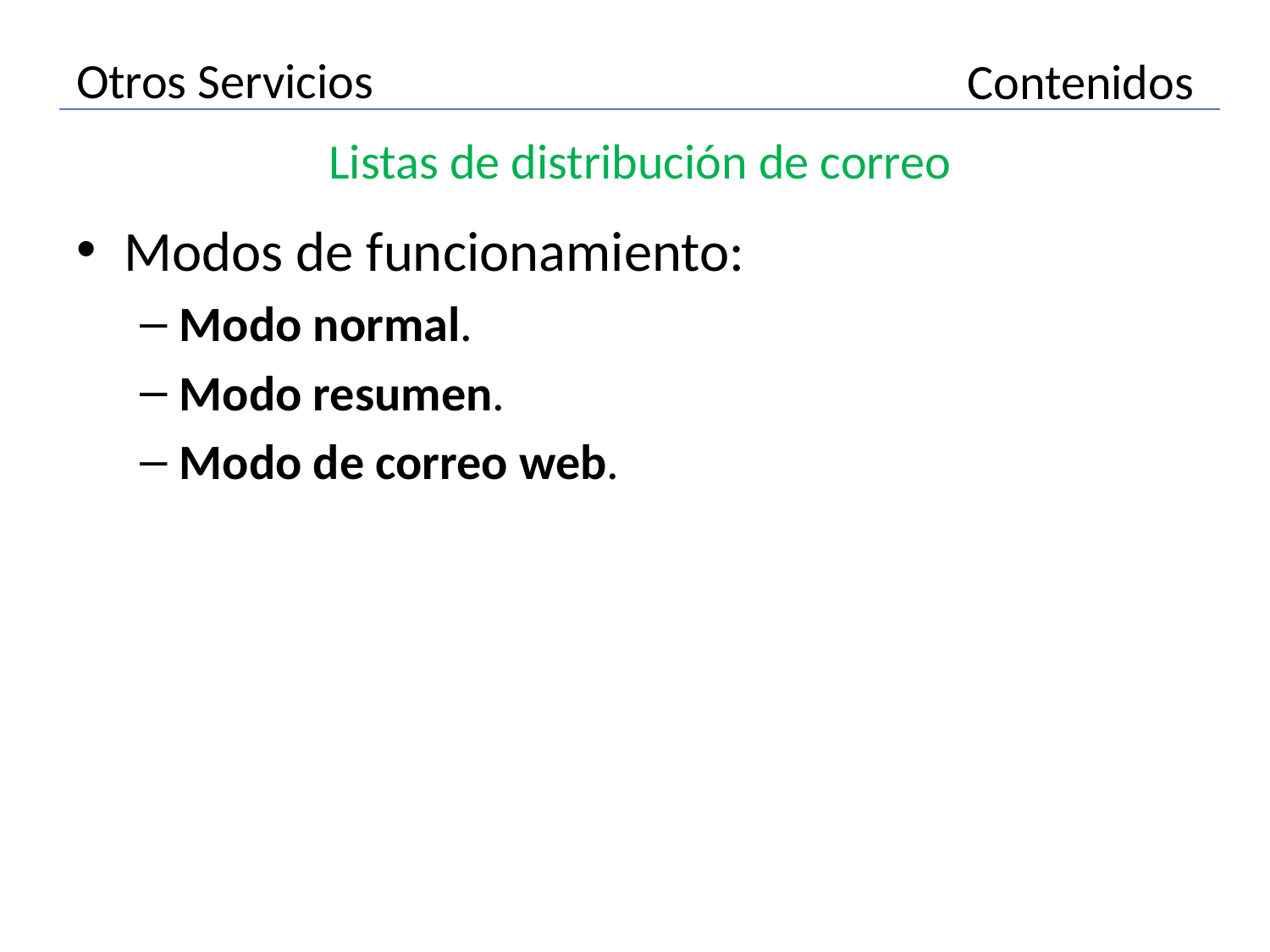

# Otros Servicios
Contenidos
Listas de distribución de correo
Modos de funcionamiento:
Modo normal.
Modo resumen.
Modo de correo web.